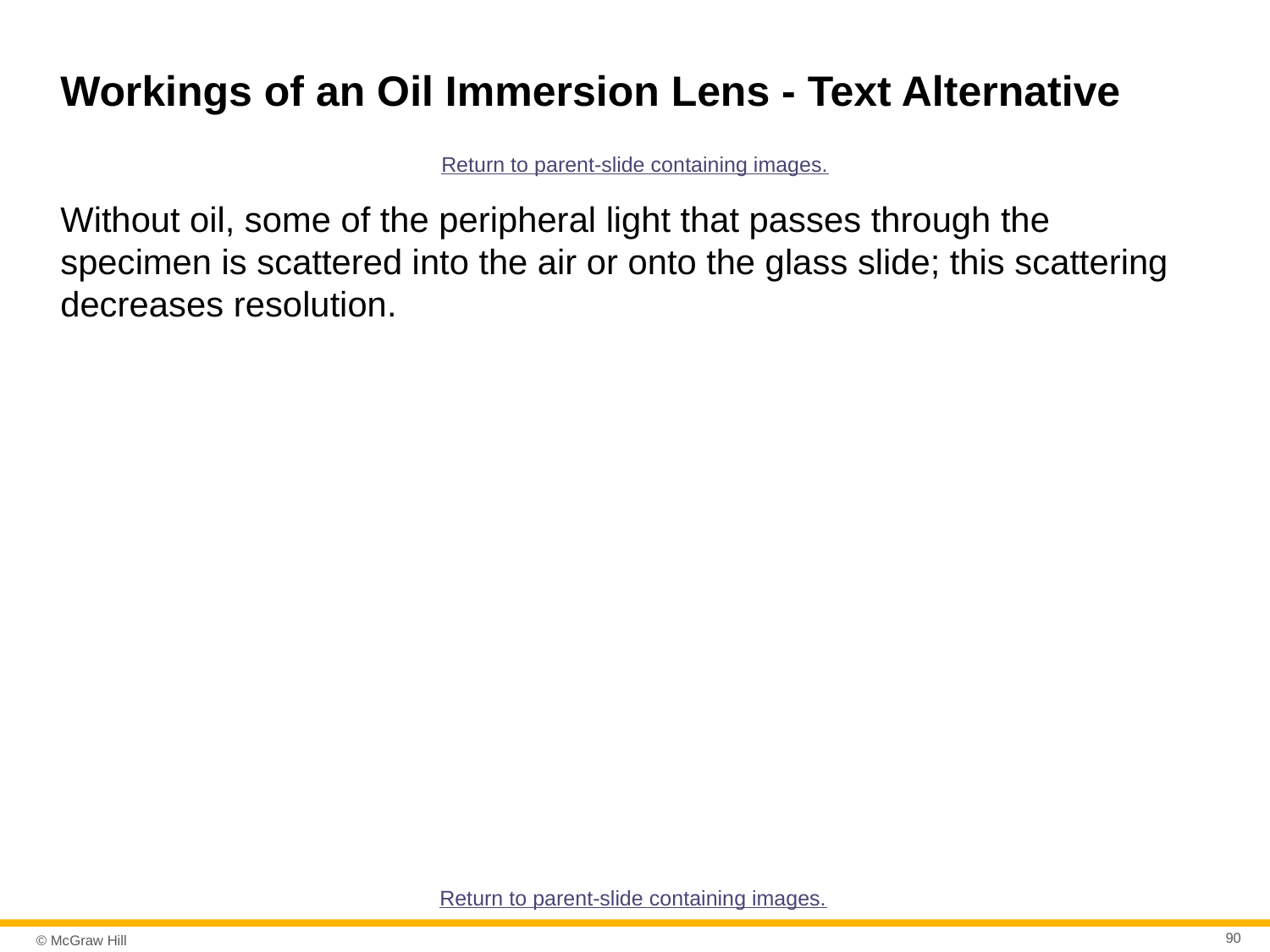

# Workings of an Oil Immersion Lens - Text Alternative
Return to parent-slide containing images.
Without oil, some of the peripheral light that passes through the specimen is scattered into the air or onto the glass slide; this scattering decreases resolution.
Return to parent-slide containing images.